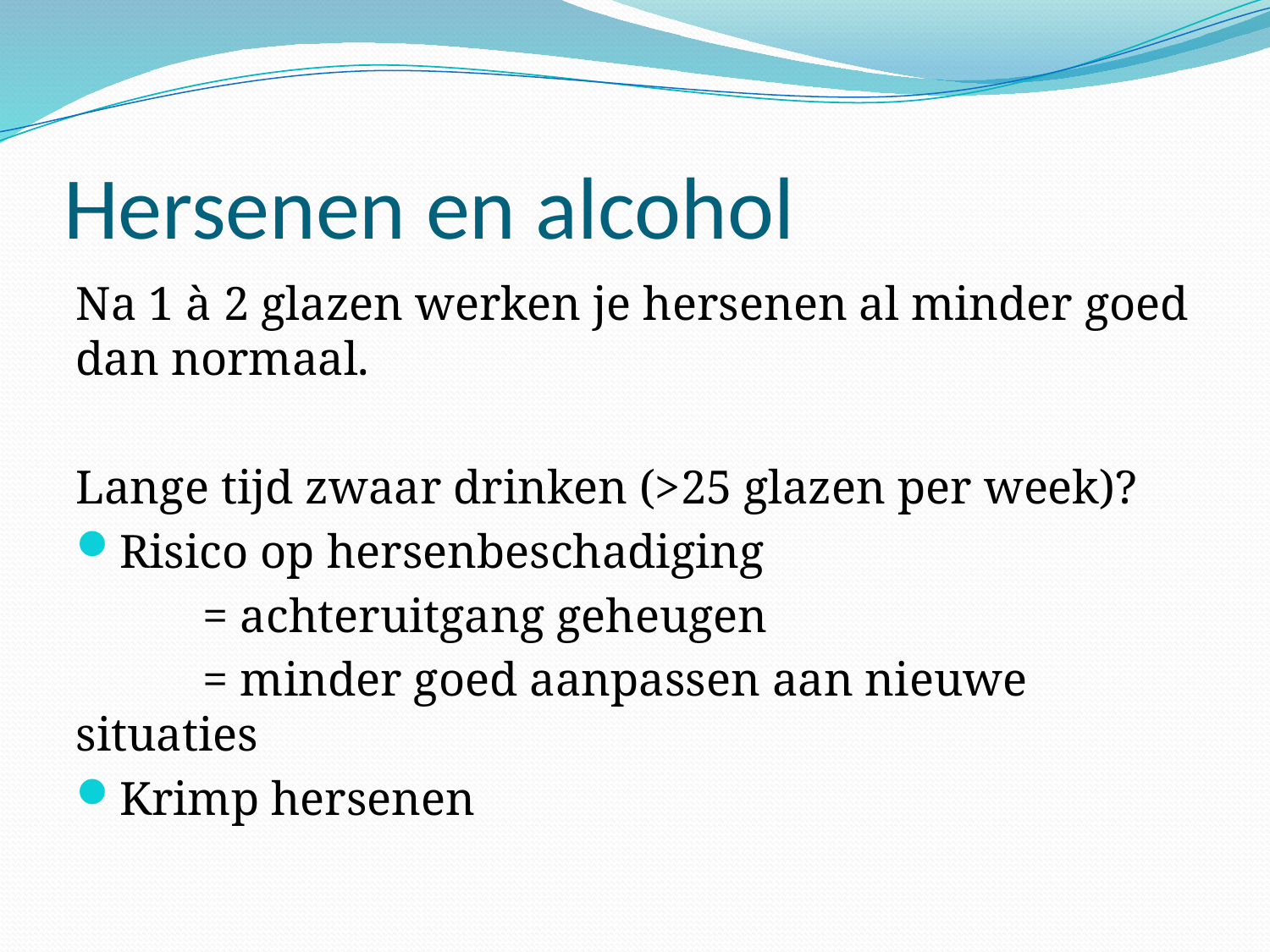

# Hersenen en alcohol
Na 1 à 2 glazen werken je hersenen al minder goed dan normaal.

Lange tijd zwaar drinken (>25 glazen per week)?
Risico op hersenbeschadiging
	= achteruitgang geheugen
	= minder goed aanpassen aan nieuwe situaties
Krimp hersenen